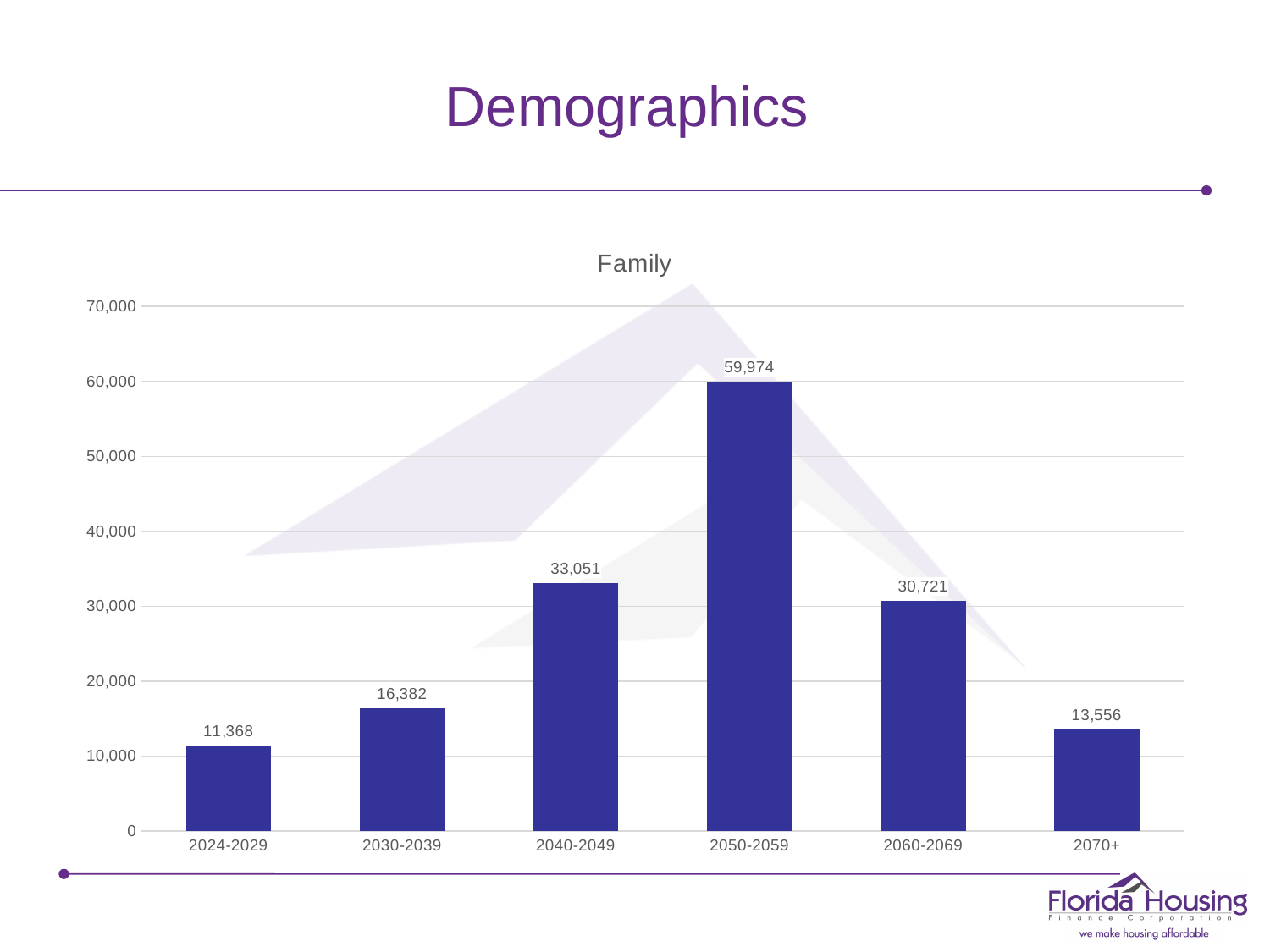

# Demographics

### Chart:

| Category | Family |
|---|---|
| 2024-2029 | 11368.0 |
| 2030-2039 | 16382.0 |
| 2040-2049 | 33051.0 |
| 2050-2059 | 59974.0 |
| 2060-2069 | 30721.0 |
| 2070+ | 13556.0 |